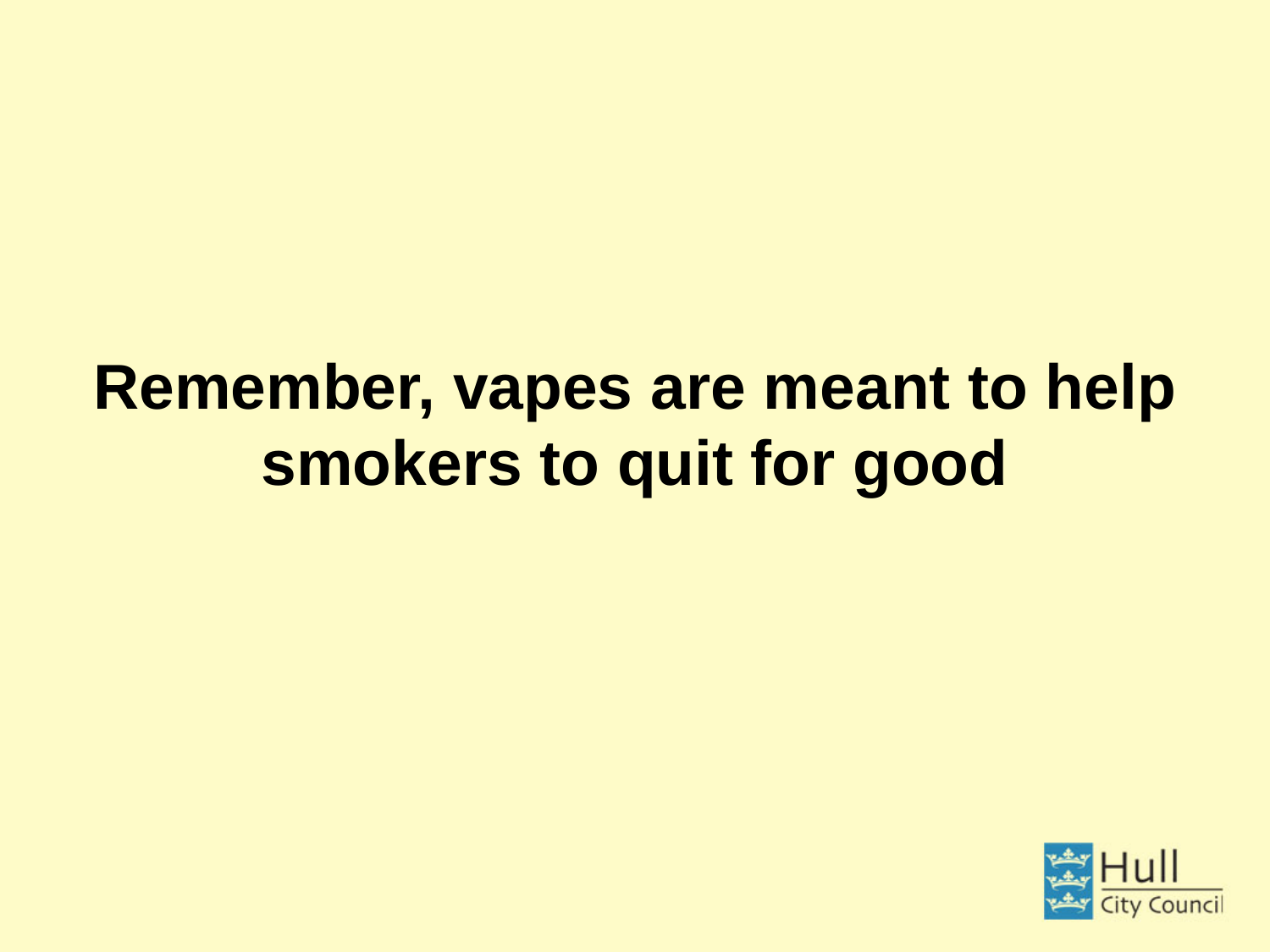

# Remember, vapes are meant to help smokers to quit for good